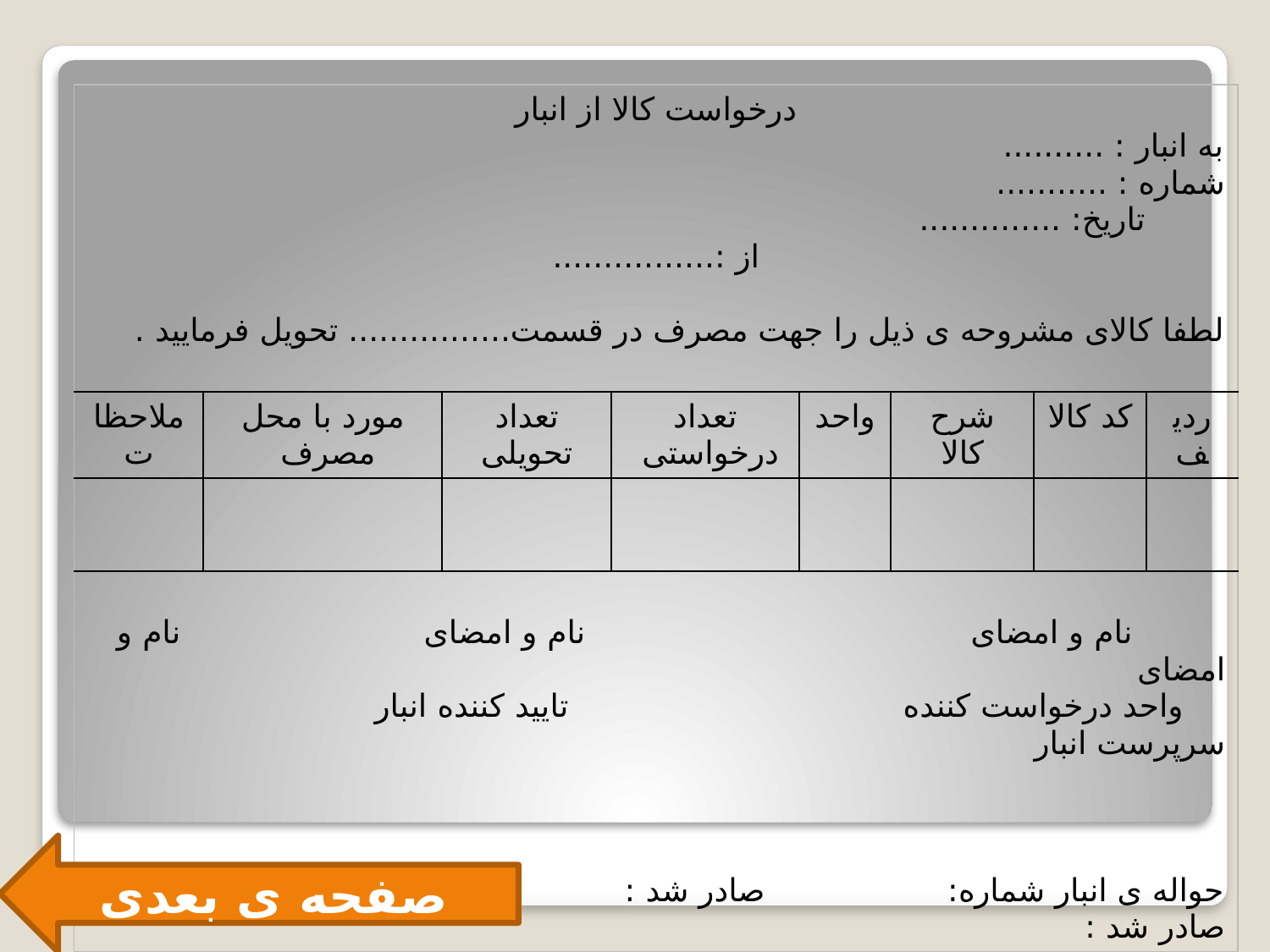

| درخواست کالا از انبار به انبار : .......... شماره : ........... تاریخ: .............. از :................ لطفا کالای مشروحه ی ذیل را جهت مصرف در قسمت................ تحویل فرمایید . |  |  |  |  |  |  |  |
| --- | --- | --- | --- | --- | --- | --- | --- |
| ملاحظات | مورد با محل مصرف | تعداد تحویلی | تعداد درخواستی | واحد | شرح کالا | کد کالا | ردیف |
|  |  |  |  |  |  |  |  |
| نام و امضای نام و امضای نام و امضای واحد درخواست کننده تایید کننده انبار سرپرست انبار حواله ی انبار شماره: صادر شد : درخواست خرید شماره صادر شد : |  |  |  |  |  |  |  |
صفحه ی بعدی